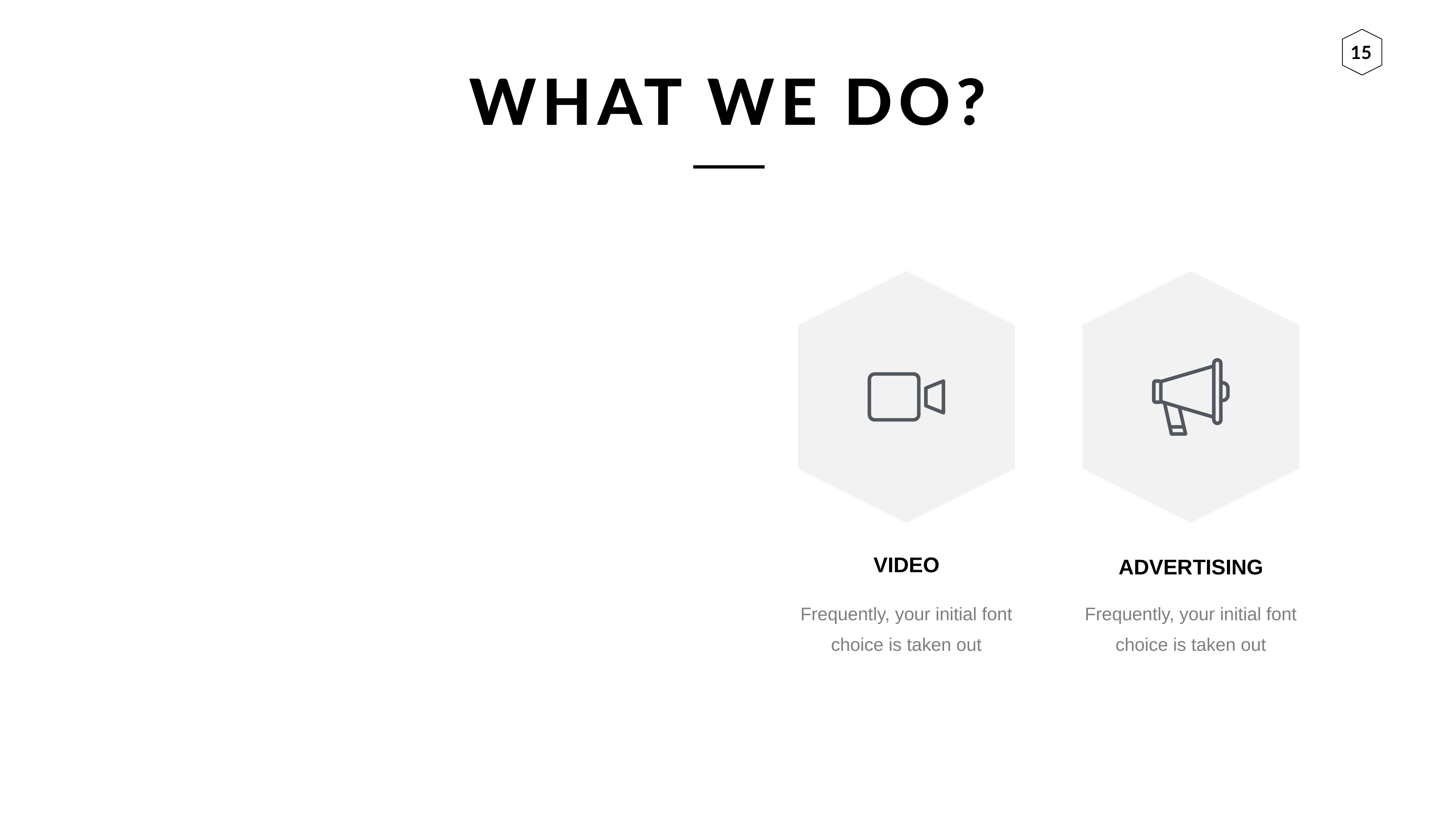

WHAT WE DO?

VIDEO
ADVERTISING
Frequently, your initial font choice is taken out
Frequently, your initial font choice is taken out